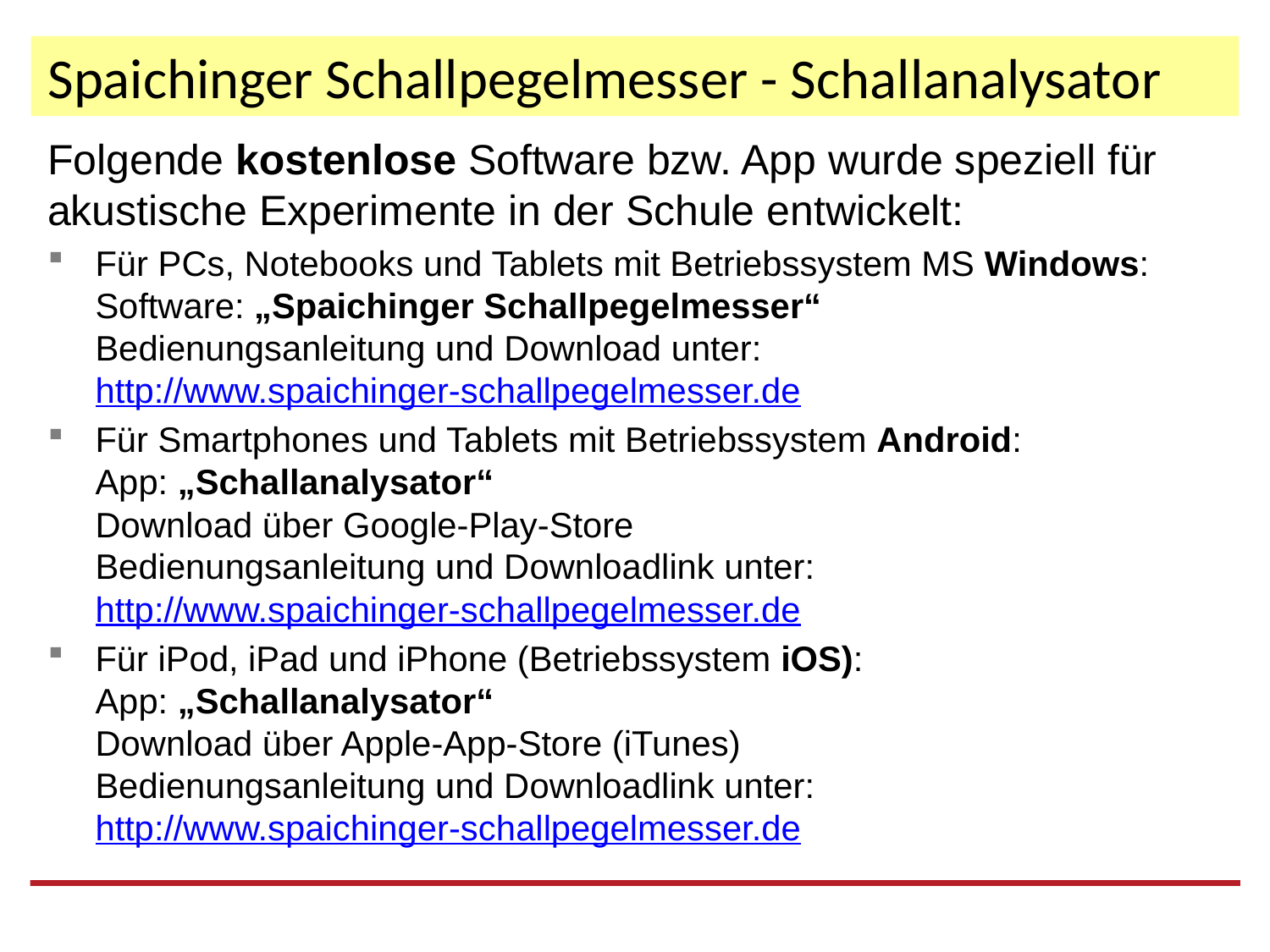

# Spaichinger Schallpegelmesser - Schallanalysator
Folgende kostenlose Software bzw. App wurde speziell für akustische Experimente in der Schule entwickelt:
Für PCs, Notebooks und Tablets mit Betriebssystem MS Windows: Software: „Spaichinger Schallpegelmesser“
Bedienungsanleitung und Download unter:
http://www.spaichinger-schallpegelmesser.de
Für Smartphones und Tablets mit Betriebssystem Android:
App: „Schallanalysator“
Download über Google-Play-Store
Bedienungsanleitung und Downloadlink unter:
http://www.spaichinger-schallpegelmesser.de
Für iPod, iPad und iPhone (Betriebssystem iOS):
App: „Schallanalysator“
Download über Apple-App-Store (iTunes)
Bedienungsanleitung und Downloadlink unter:
http://www.spaichinger-schallpegelmesser.de